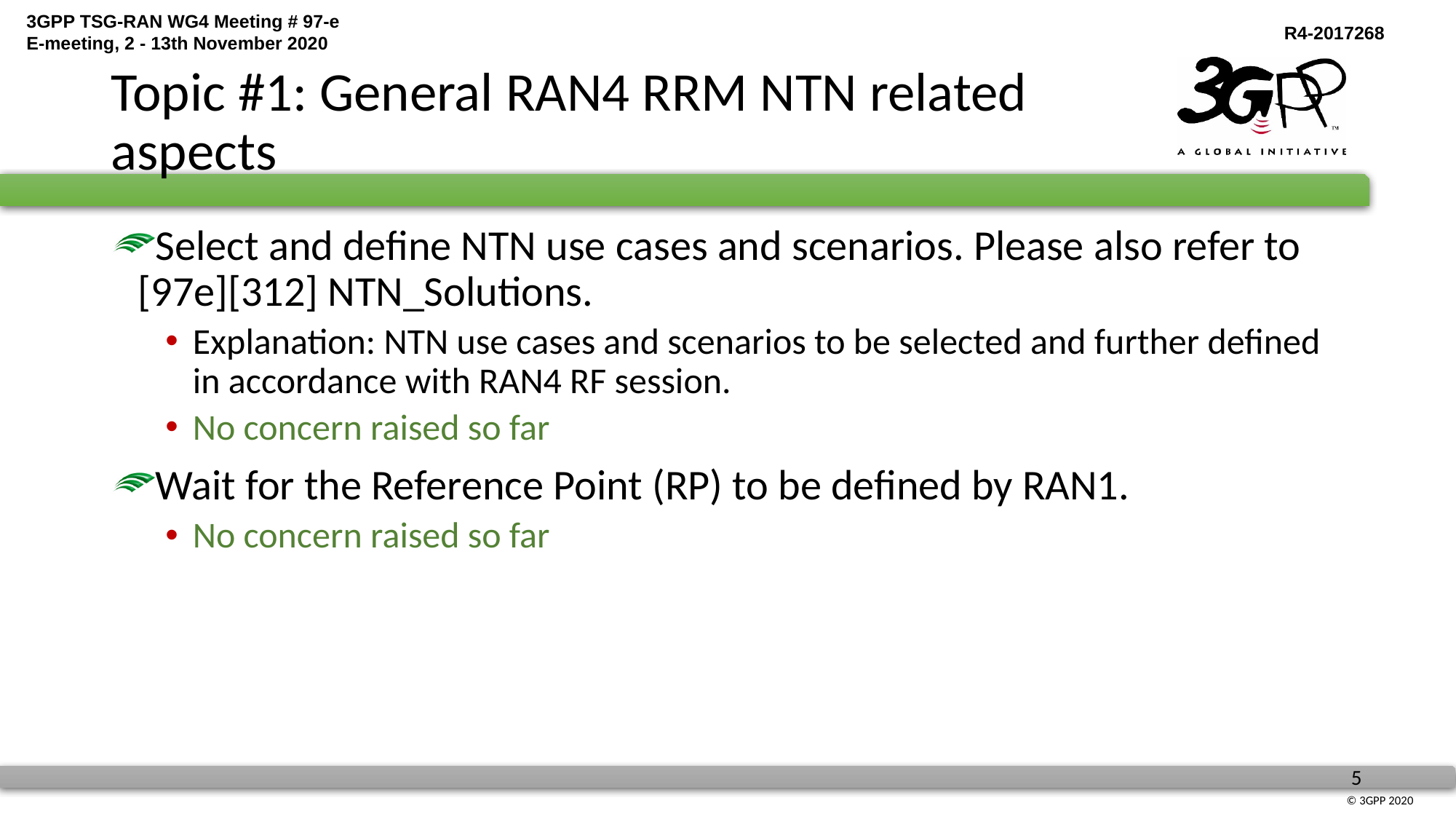

# Topic #1: General RAN4 RRM NTN related aspects
Select and define NTN use cases and scenarios. Please also refer to [97e][312] NTN_Solutions.
Explanation: NTN use cases and scenarios to be selected and further defined in accordance with RAN4 RF session.
No concern raised so far
Wait for the Reference Point (RP) to be defined by RAN1.
No concern raised so far